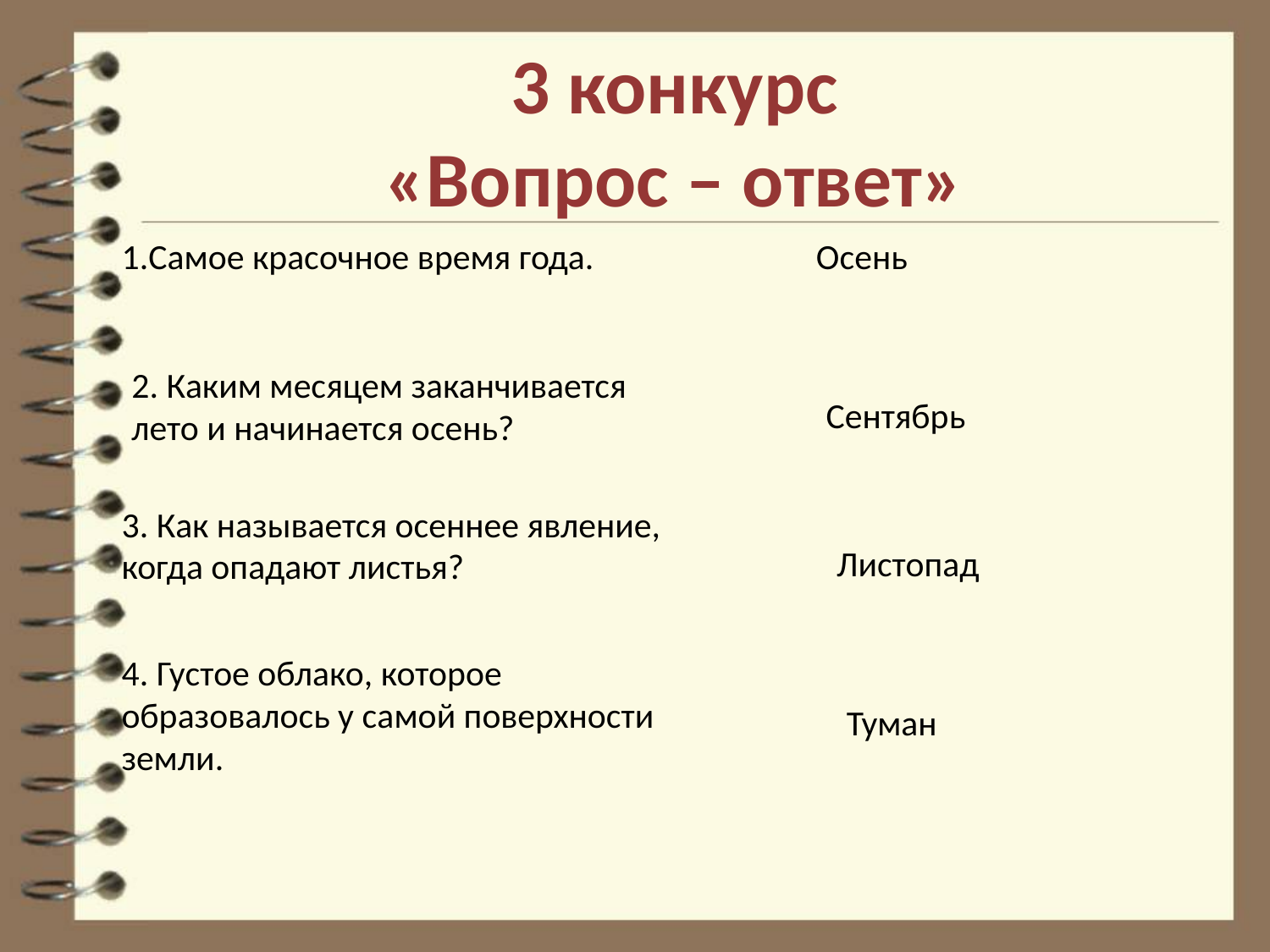

3 конкурс
«Вопрос – ответ»
1.Самое красочное время года.

Осень
2. Каким месяцем заканчивается лето и начинается осень?

Сентябрь
3. Как называется осеннее явление, когда опадают листья?
Листопад
4. Густое облако, которое образовалось у самой поверхности земли.
Туман